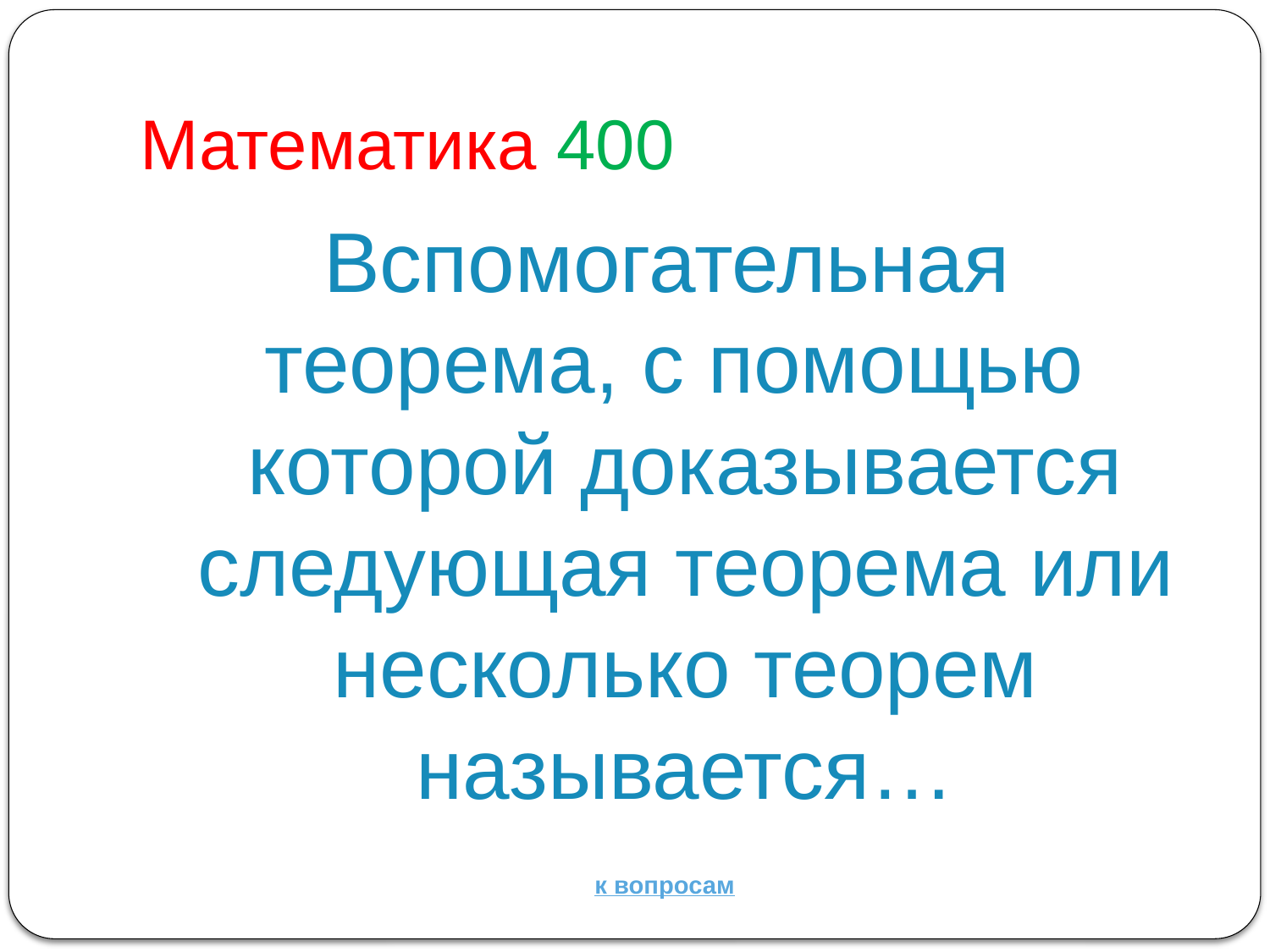

# Математика 400
Вспомогательная теорема, с помощью  которой доказывается следующая теорема или несколько теорем называется…
к вопросам